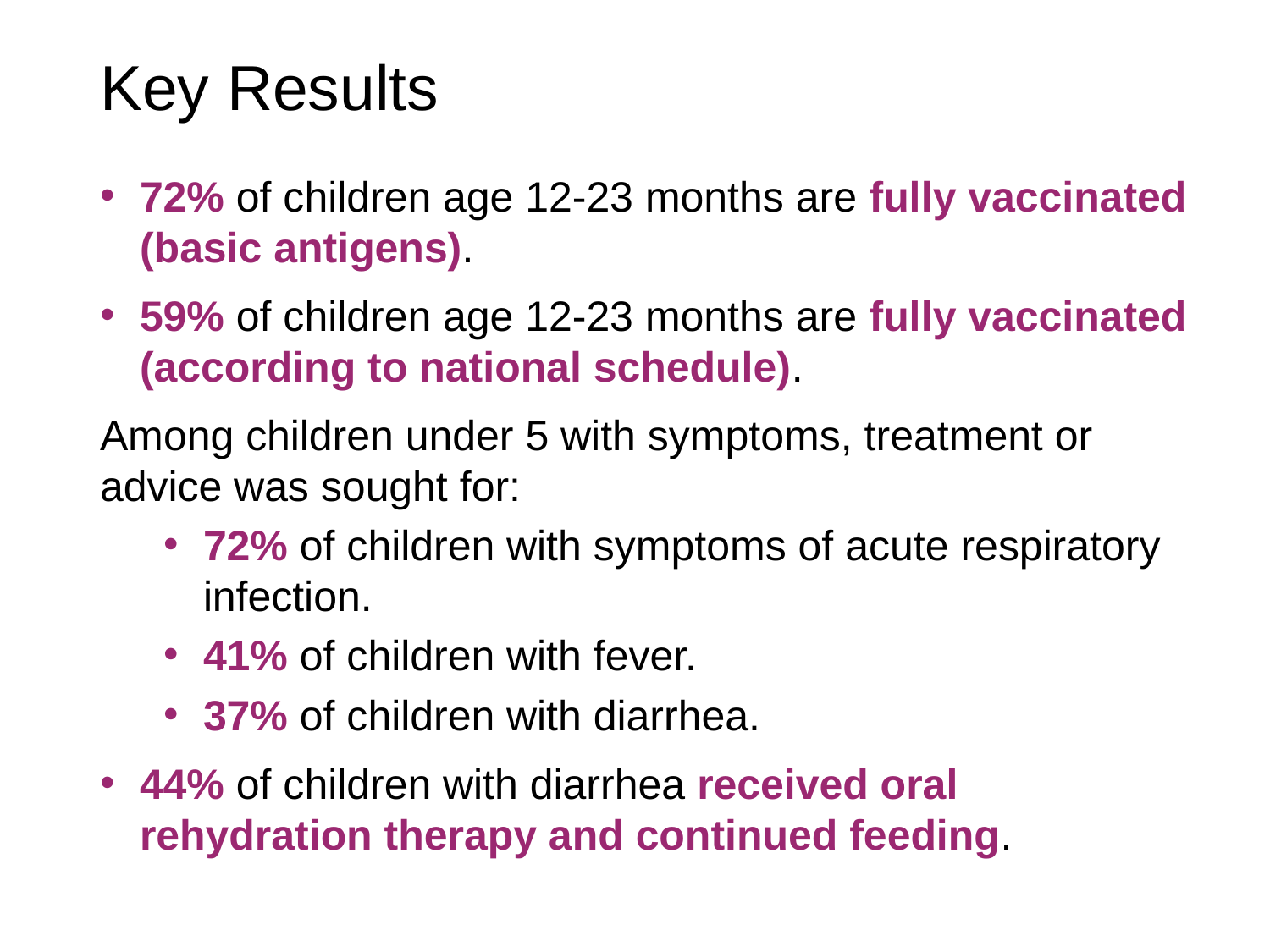

# Key Results
72% of children age 12-23 months are fully vaccinated (basic antigens).
59% of children age 12-23 months are fully vaccinated (according to national schedule).
Among children under 5 with symptoms, treatment or advice was sought for:
72% of children with symptoms of acute respiratory infection.
41% of children with fever.
37% of children with diarrhea.
44% of children with diarrhea received oral rehydration therapy and continued feeding.